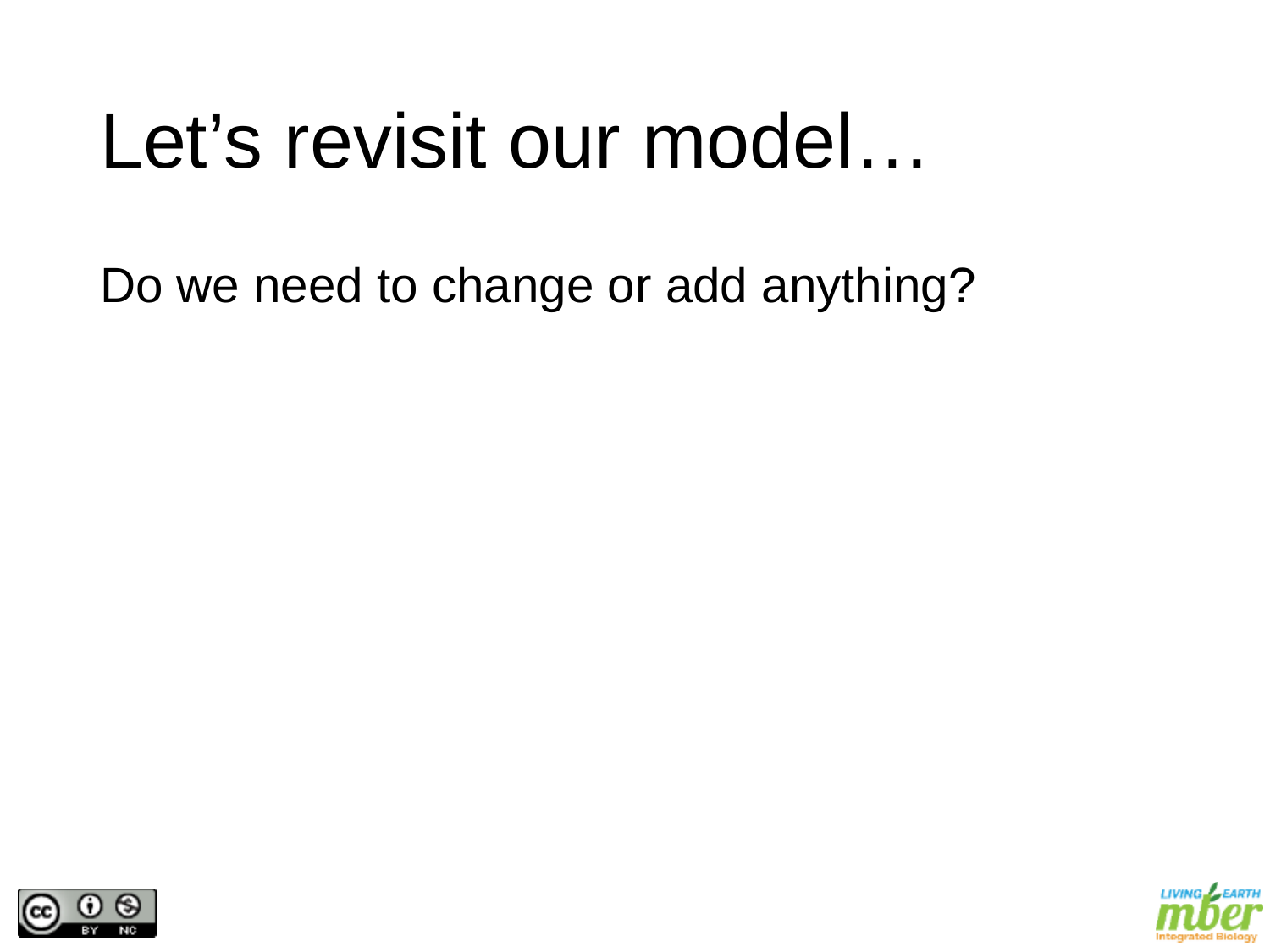

# Let’s revisit our model…
Do we need to change or add anything?